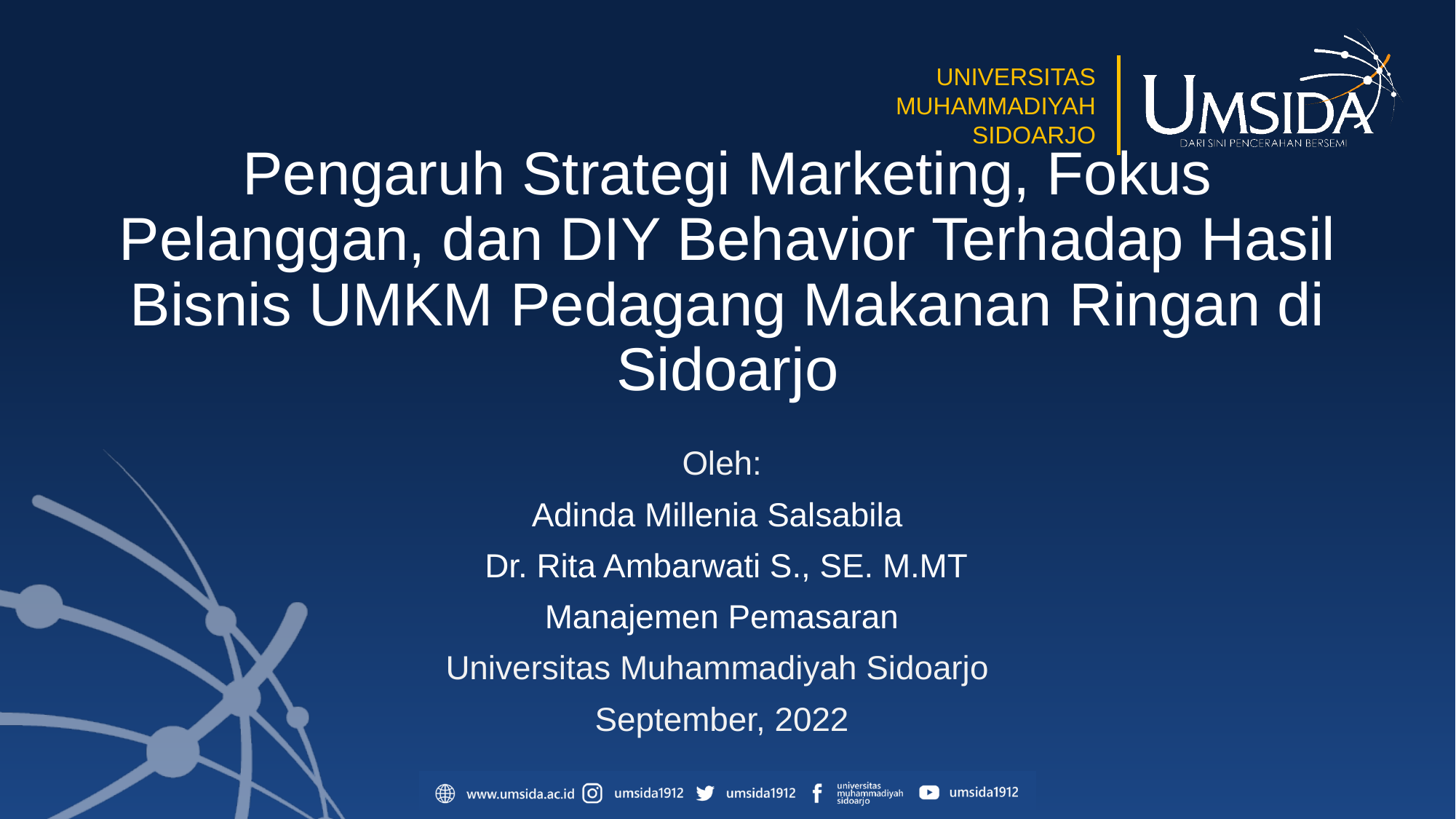

# Pengaruh Strategi Marketing, Fokus Pelanggan, dan DIY Behavior Terhadap Hasil Bisnis UMKM Pedagang Makanan Ringan di Sidoarjo
Oleh:
Adinda Millenia Salsabila
 Dr. Rita Ambarwati S., SE. M.MT
Manajemen Pemasaran
Universitas Muhammadiyah Sidoarjo
September, 2022